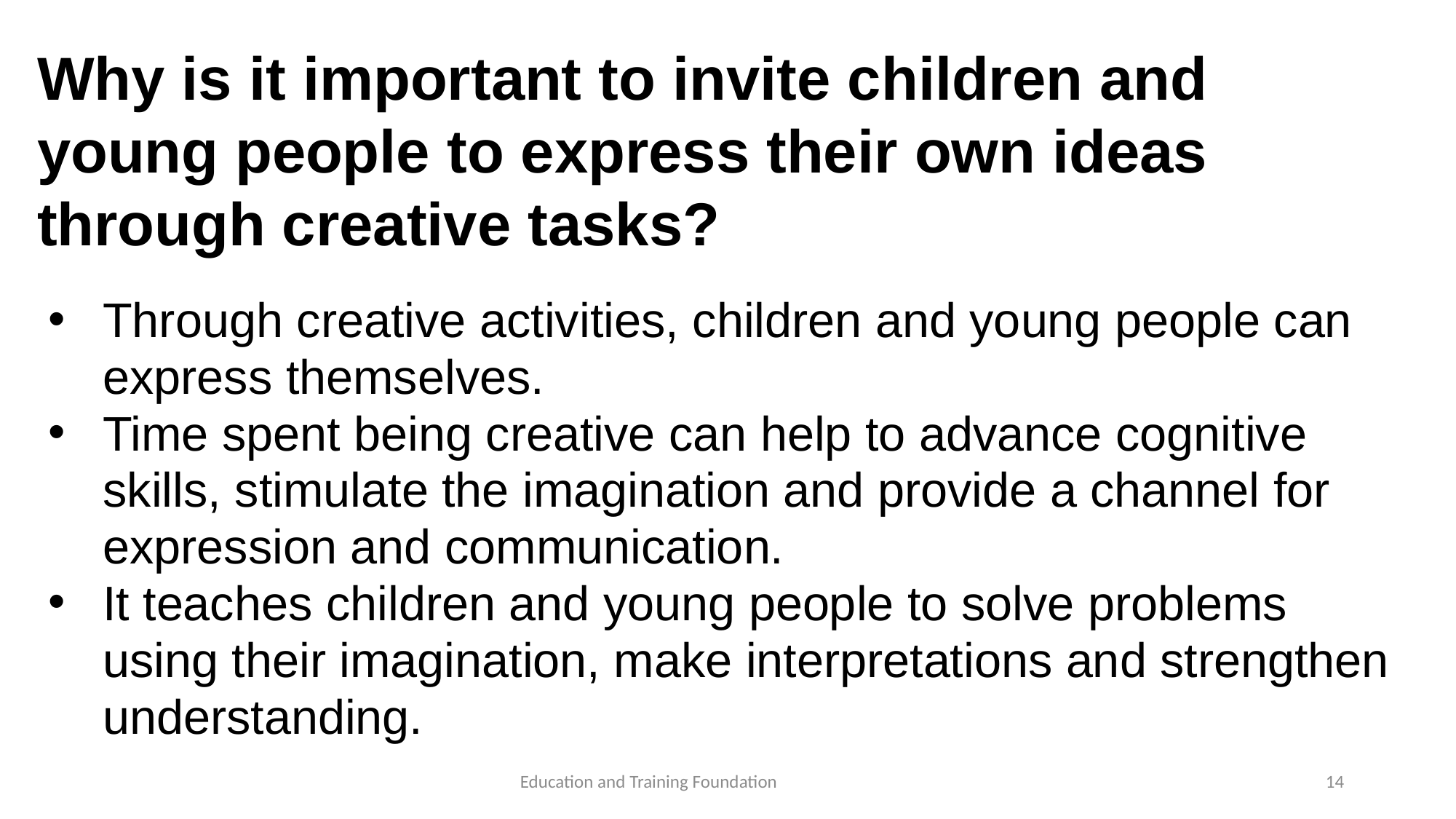

# Why is it important to invite children and young people to express their own ideas through creative tasks?
Through creative activities, children and young people can express themselves.
Time spent being creative can help to advance cognitive skills, stimulate the imagination and provide a channel for expression and communication.
It teaches children and young people to solve problems using their imagination, make interpretations and strengthen understanding.

14
Education and Training Foundation